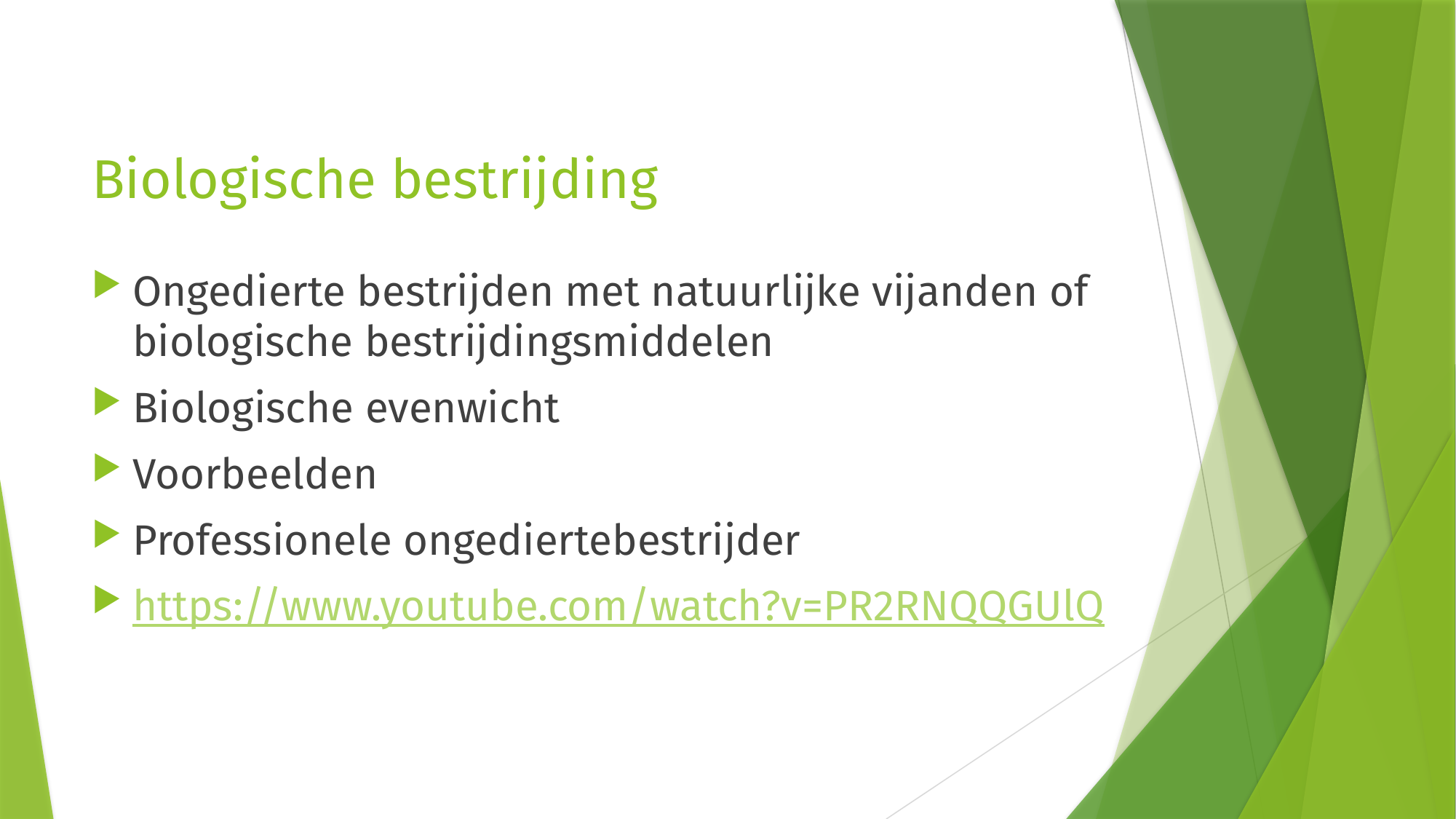

# Biologische bestrijding
Ongedierte bestrijden met natuurlijke vijanden of biologische bestrijdingsmiddelen
Biologische evenwicht
Voorbeelden
Professionele ongediertebestrijder
https://www.youtube.com/watch?v=PR2RNQQGUlQ